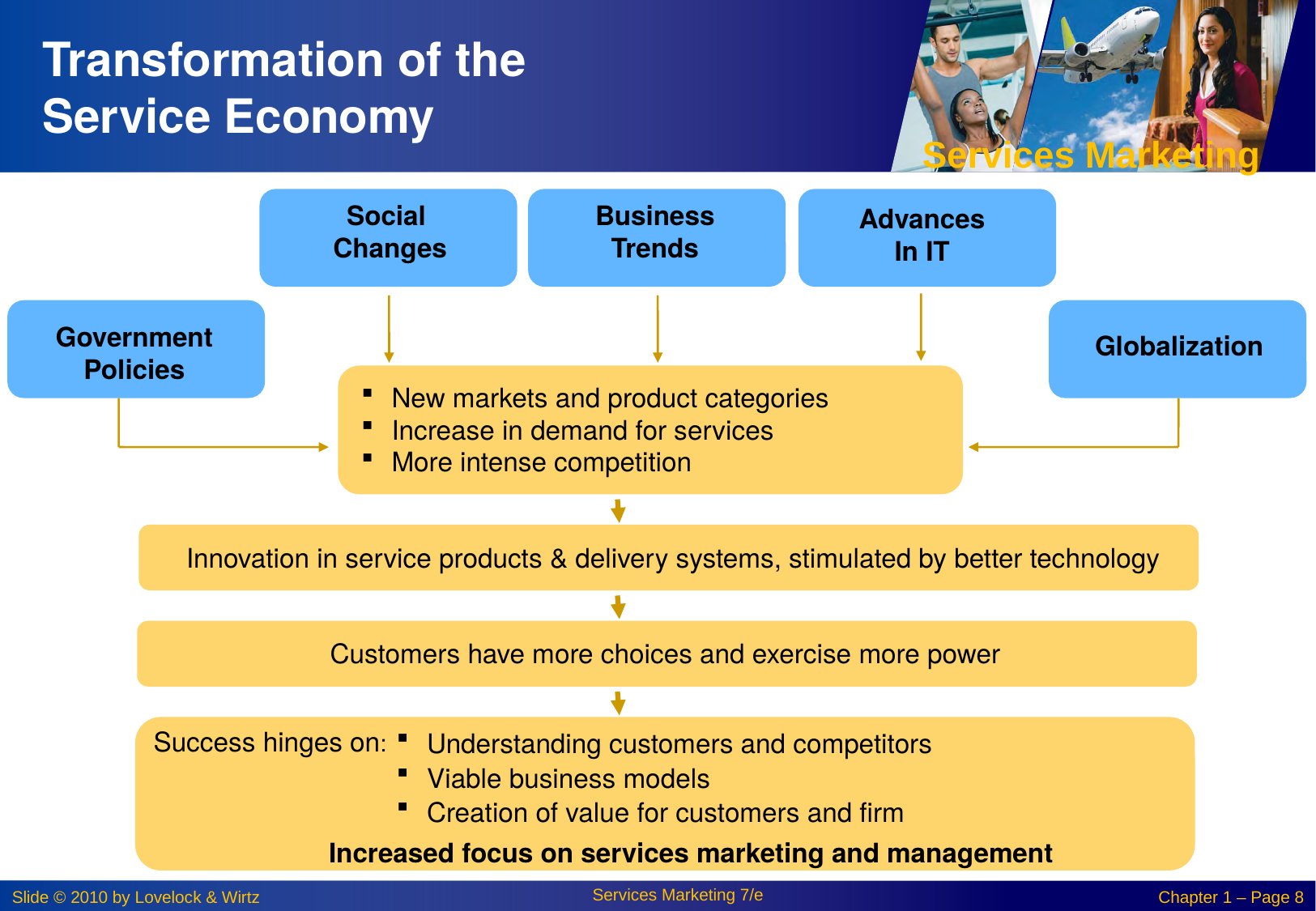

# Transformation of the Service Economy

Social
Changes

Business
Trends

Advances
In IT

Government
Policies

Globalization

New markets and product categories
Increase in demand for services
More intense competition

Innovation in service products & delivery systems, stimulated by better technology

Customers have more choices and exercise more power

Understanding customers and competitors
Viable business models
Creation of value for customers and firm
Success hinges on:
 Increased focus on services marketing and management